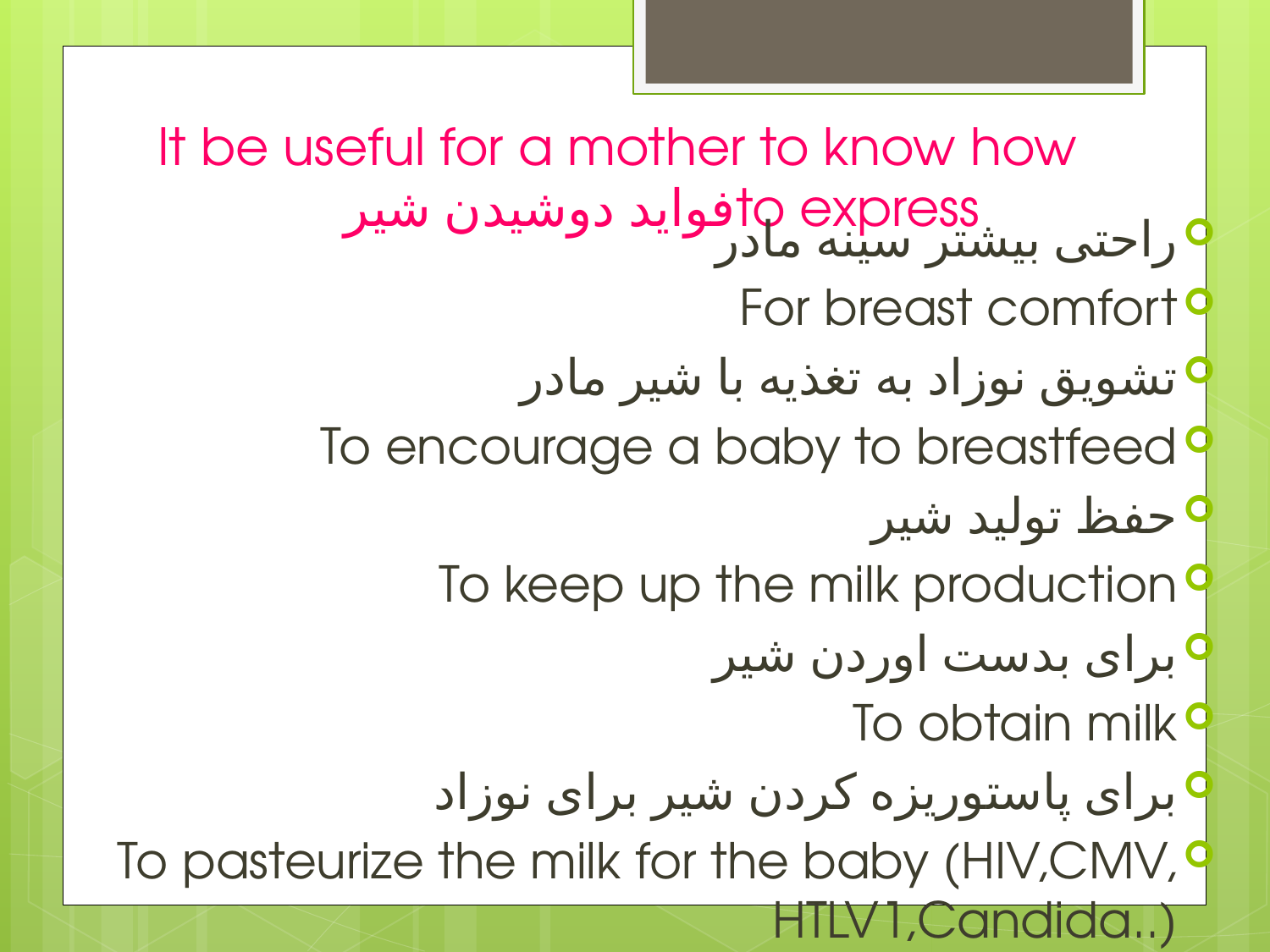

# It be useful for a mother to know how to expressفواید دوشیدن شیر
راحتی بیشتر سینه مادر
For breast comfort
تشویق نوزاد به تغذیه با شیر مادر
To encourage a baby to breastfeed
حفظ تولید شیر
To keep up the milk production
برای بدست اوردن شیر
To obtain milk
برای پاستوریزه کردن شیر برای نوزاد
To pasteurize the milk for the baby (HIV,CMV, HTLV1,Candida..)